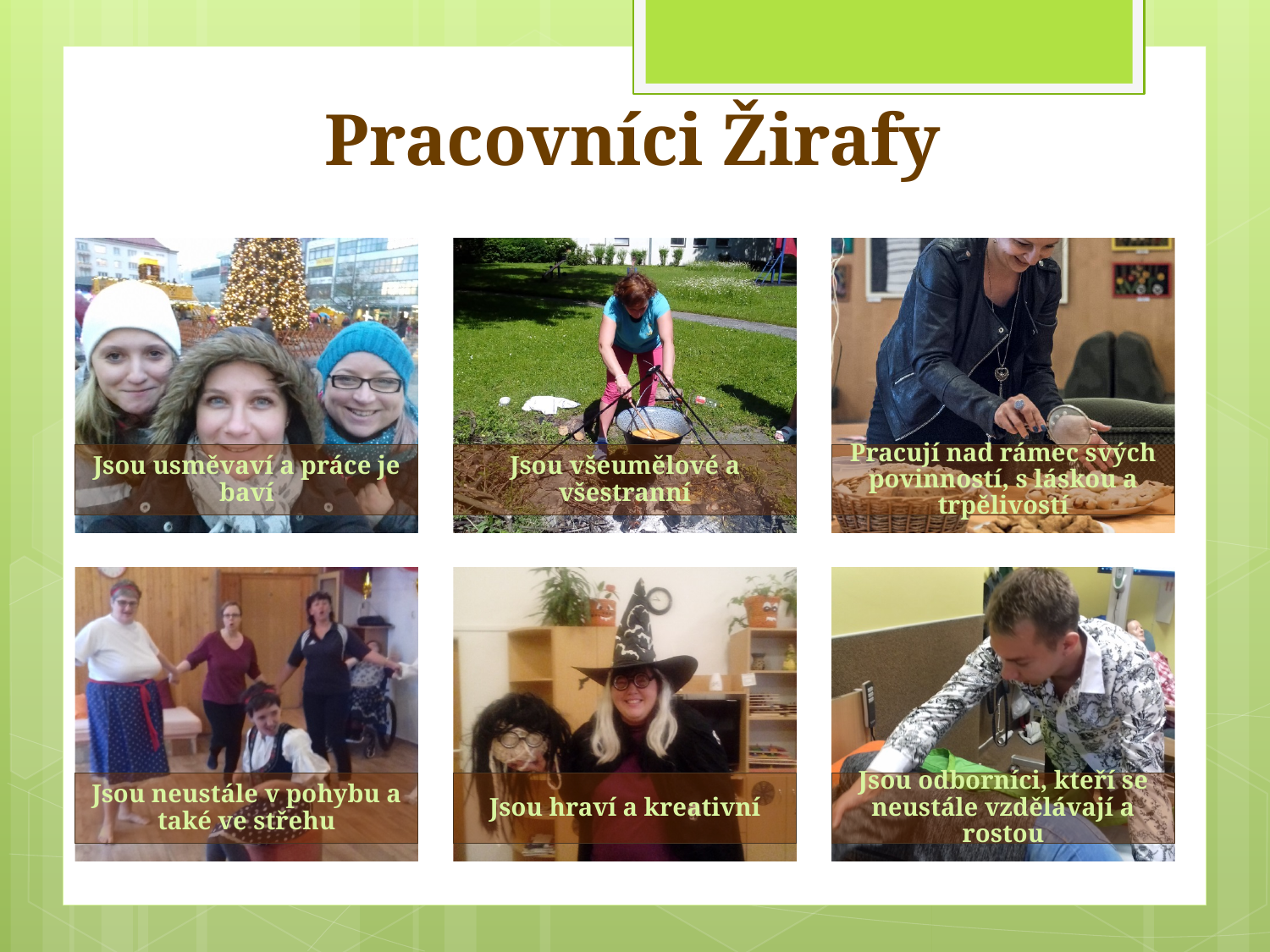

# Pracovníci Žirafy
Jsou usměvaví a práce je baví
Jsou všeumělové a všestranní
Pracují nad rámec svých povinností, s láskou a trpělivostí
Jsou neustále v pohybu a také ve střehu
Jsou hraví a kreativní
Jsou odborníci, kteří se neustále vzdělávají a rostou